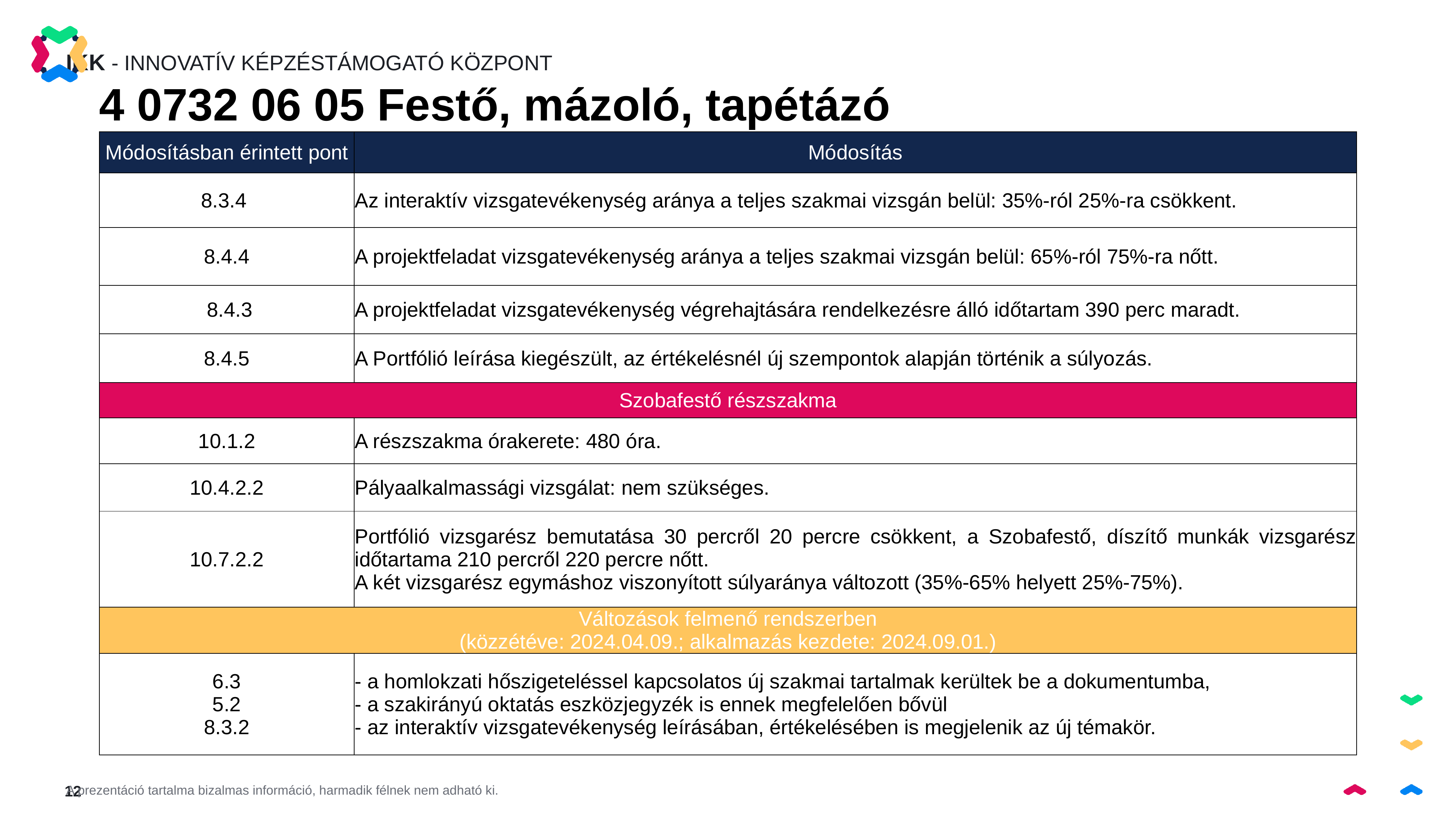

4 0732 06 05 Festő, mázoló, tapétázó

| Módosításban érintett pont | Módosítás |
| --- | --- |
| 8.3.4 | Az interaktív vizsgatevékenység aránya a teljes szakmai vizsgán belül: 35%-ról 25%-ra csökkent. |
| 8.4.4 | A projektfeladat vizsgatevékenység aránya a teljes szakmai vizsgán belül: 65%-ról 75%-ra nőtt. |
| 8.4.3 | A projektfeladat vizsgatevékenység végrehajtására rendelkezésre álló időtartam 390 perc maradt. |
| 8.4.5 | A Portfólió leírása kiegészült, az értékelésnél új szempontok alapján történik a súlyozás. |
| Szobafestő részszakma |  |
| 10.1.2 | A részszakma órakerete: 480 óra. |
| 10.4.2.2 | Pályaalkalmassági vizsgálat: nem szükséges. |
| 10.7.2.2 | Portfólió vizsgarész bemutatása 30 percről 20 percre csökkent, a Szobafestő, díszítő munkák vizsgarész időtartama 210 percről 220 percre nőtt. A két vizsgarész egymáshoz viszonyított súlyaránya változott (35%-65% helyett 25%-75%). |
| Változások felmenő rendszerben (közzétéve: 2024.04.09.; alkalmazás kezdete: 2024.09.01.) |  |
| 6.3 5.2 8.3.2 | - a homlokzati hőszigeteléssel kapcsolatos új szakmai tartalmak kerültek be a dokumentumba, - a szakirányú oktatás eszközjegyzék is ennek megfelelően bővül - az interaktív vizsgatevékenység leírásában, értékelésében is megjelenik az új témakör. |